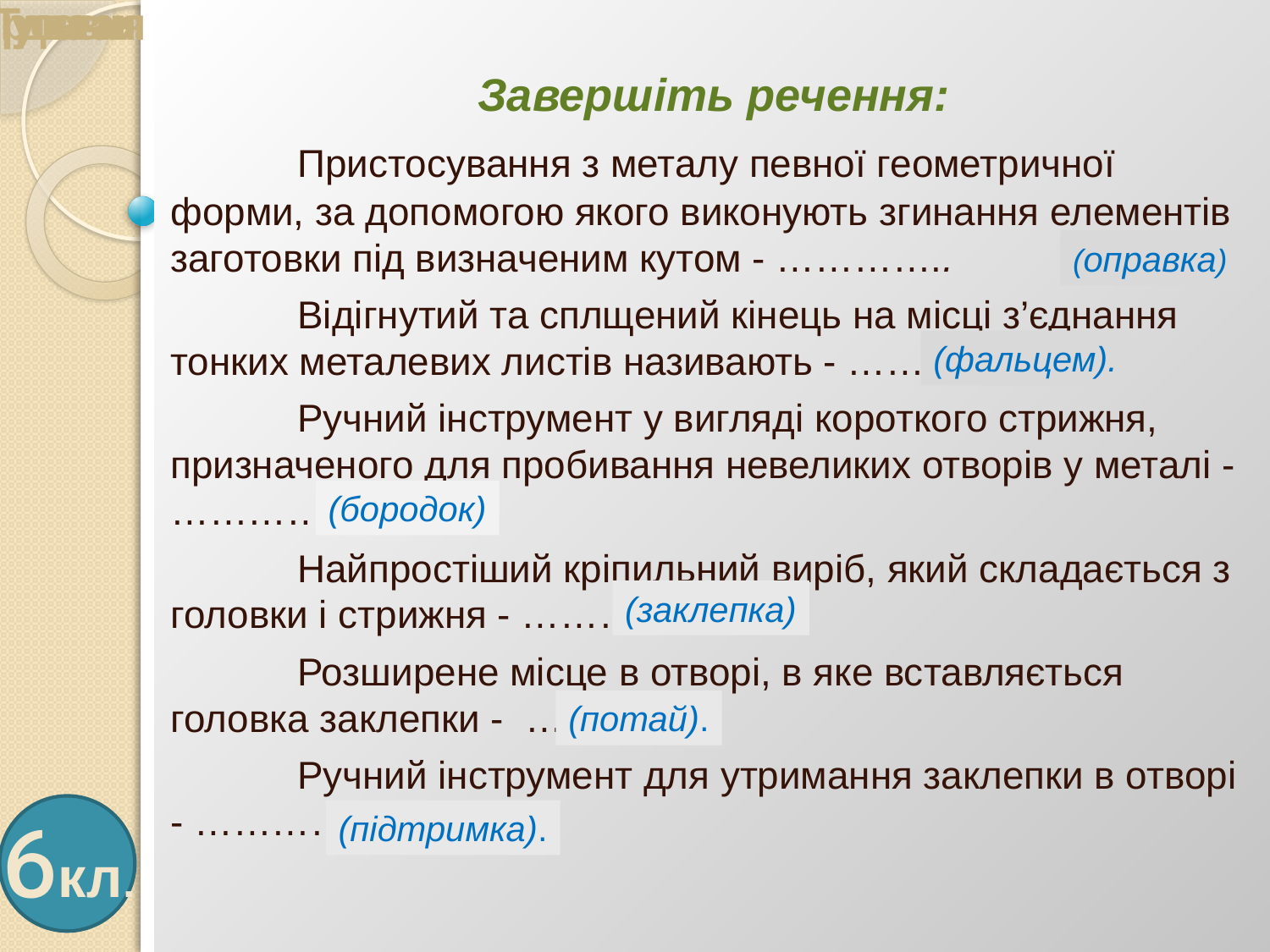

Завершіть речення:
	Пристосування з металу певної геометричної форми, за допомогою якого виконують згинання елементів заготовки під визначеним кутом - …………..
	Відігнутий та сплщений кінець на місці з’єднання тонких металевих листів називають - ……………
	Ручний інструмент у вигляді короткого стрижня, призначеного для пробивання невеликих отворів у металі - …………
	Найпростіший кріпильний виріб, який складається з головки і стрижня - ……………
	Розширене місце в отворі, в яке вставляється головка заклепки -  …………
	Ручний інструмент для утримання заклепки в отворі - ………….

Трудове навчання
(оправка)
(фальцем).
(бородок)
(заклепка)
(потай).
6кл.

(підтримка).